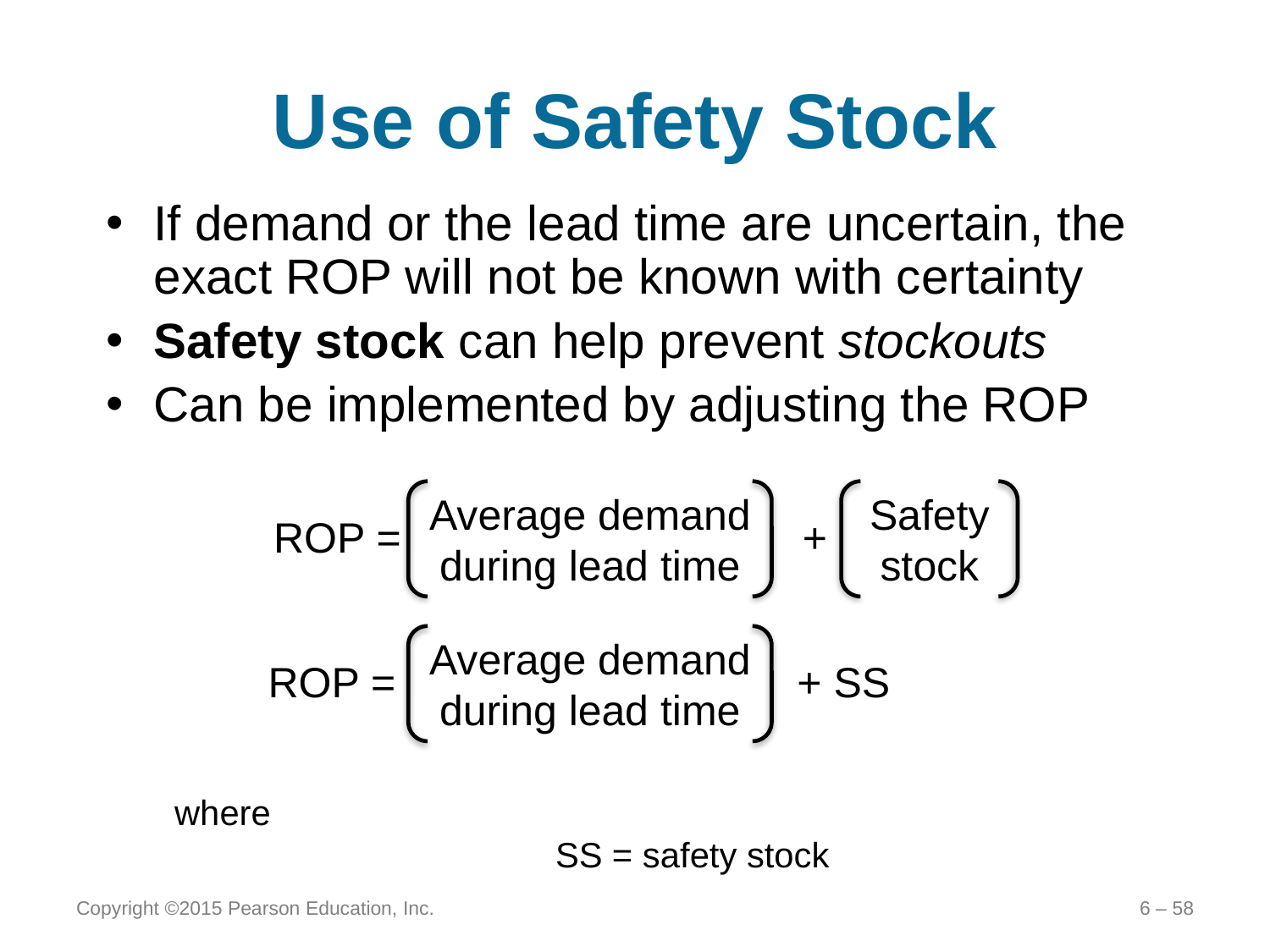

# Use of Safety Stock
If demand or the lead time are uncertain, the exact ROP will not be known with certainty
Safety stock can help prevent stockouts
Can be implemented by adjusting the ROP
Average demand during lead time

Safety stock
ROP =                                  +
Average demand during lead time

ROP =                                  + SS
where
			SS = safety stock
Copyright ©2015 Pearson Education, Inc.
6 – 58